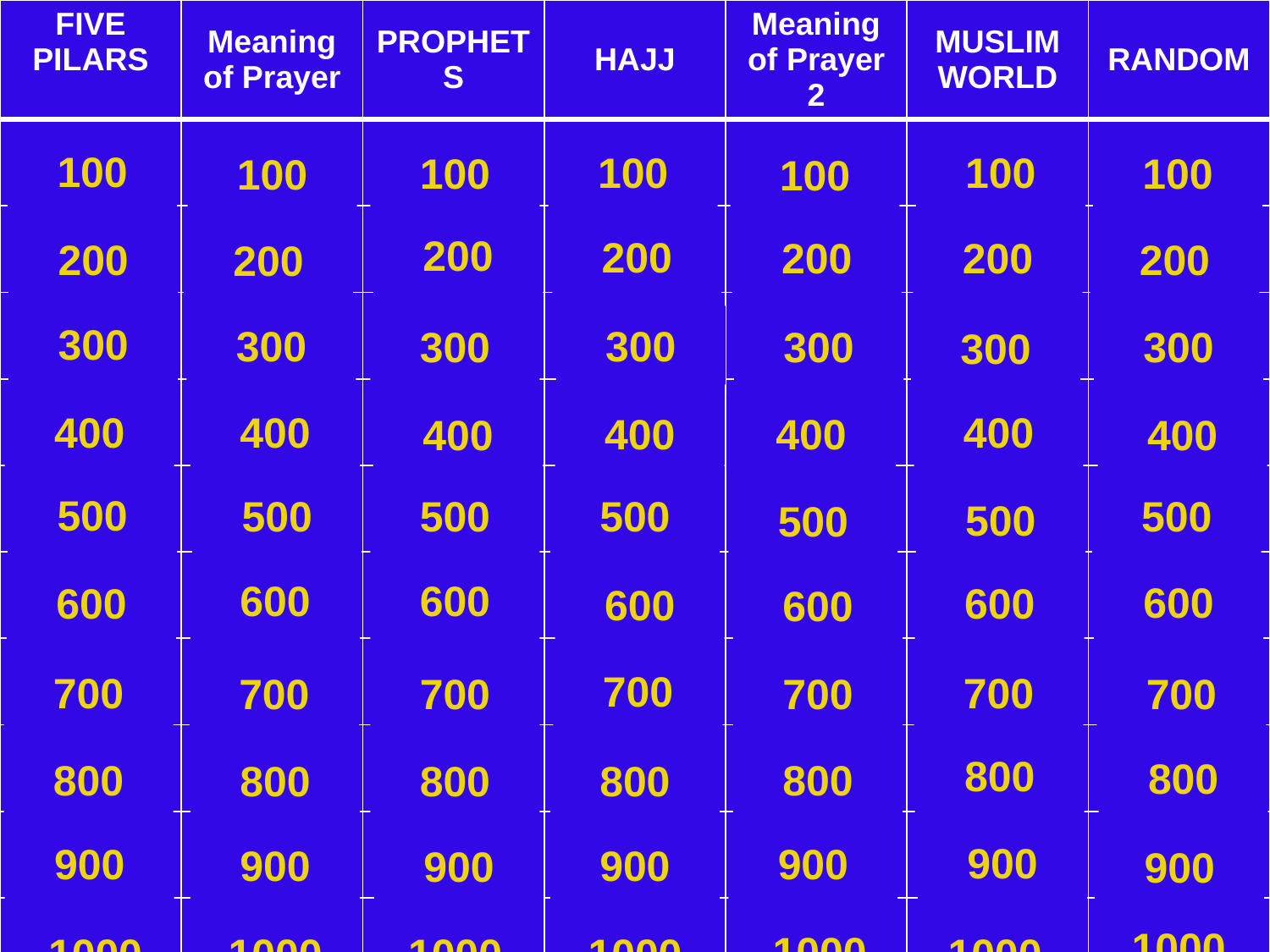

| FIVE PILARS | Meaning of Prayer | PROPHETS | HAJJ | Meaning of Prayer 2 | MUSLIM WORLD | RANDOM |
| --- | --- | --- | --- | --- | --- | --- |
|  |  |  |  |  |  |  |
|  |  |  |  |  |  |  |
|  |  |  |  |  |  |  |
|  |  |  |  |  |  |  |
|  |  |  |  |  |  |  |
|  |  |  |  |  |  |  |
|  |  |  |  |  |  |  |
|  |  |  |  |  |  |  |
|  |  |  |  |  |  |  |
|  |  |  |  |  |  |  |
100
100
100
100
100
100
100
200
200
200
200
200
200
200
300
300
300
300
300
300
300
400
400
400
400
400
400
400
500
500
500
500
500
500
500
600
600
600
600
600
600
600
700
700
700
700
700
700
700
800
800
800
800
800
800
800
900
900
900
900
900
900
900
1000
1000
1000
1000
1000
1000
1000